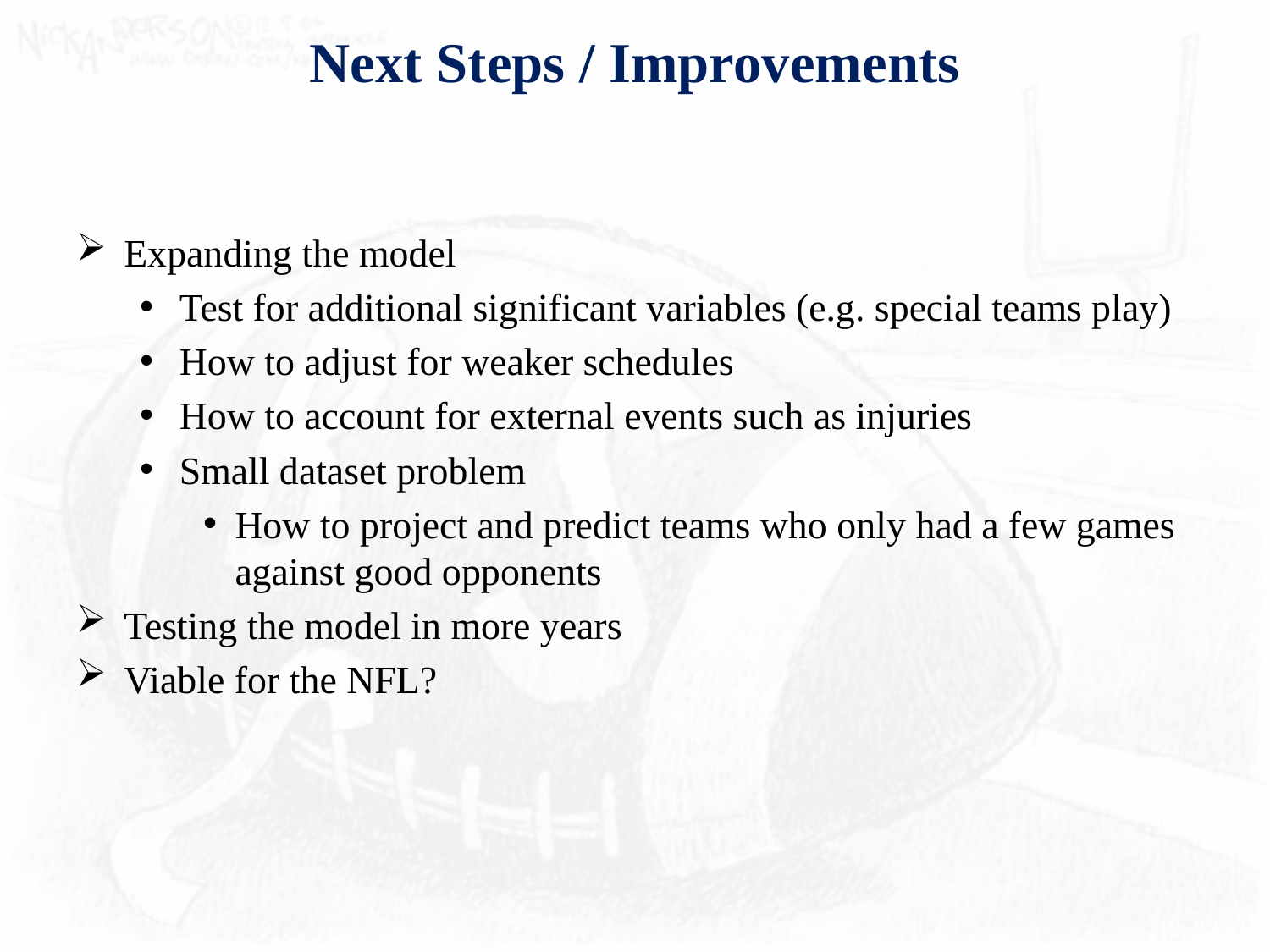

# Next Steps / Improvements
Expanding the model
Test for additional significant variables (e.g. special teams play)
How to adjust for weaker schedules
How to account for external events such as injuries
Small dataset problem
How to project and predict teams who only had a few games against good opponents
Testing the model in more years
Viable for the NFL?